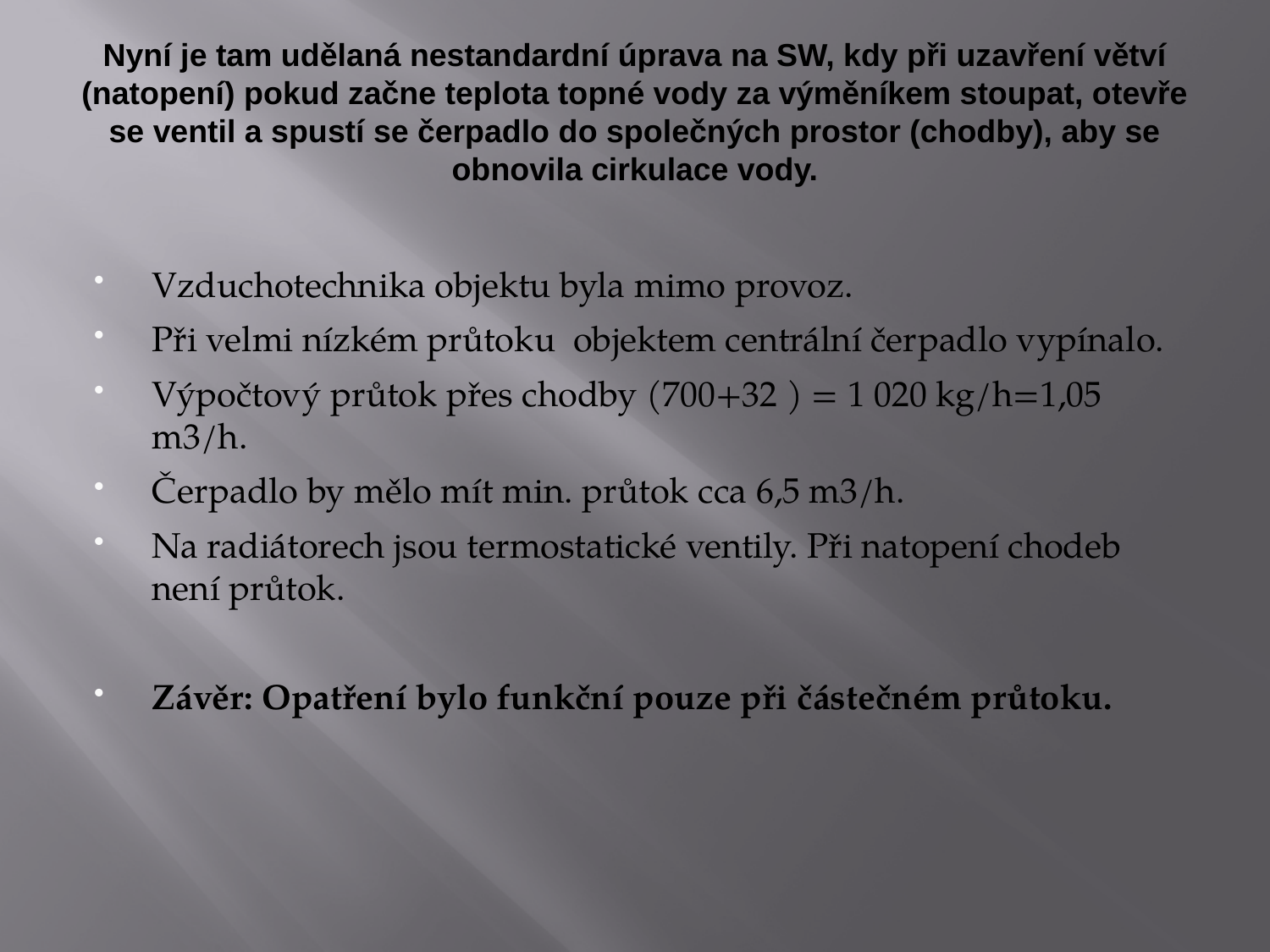

# Nyní je tam udělaná nestandardní úprava na SW, kdy při uzavření větví (natopení) pokud začne teplota topné vody za výměníkem stoupat, otevře se ventil a spustí se čerpadlo do společných prostor (chodby), aby se obnovila cirkulace vody.
Vzduchotechnika objektu byla mimo provoz.
Při velmi nízkém průtoku  objektem centrální čerpadlo vypínalo.
Výpočtový průtok přes chodby (700+32 ) = 1 020 kg/h=1,05 m3/h.
Čerpadlo by mělo mít min. průtok cca 6,5 m3/h.
Na radiátorech jsou termostatické ventily. Při natopení chodeb není průtok.

Závěr: Opatření bylo funkční pouze při částečném průtoku.